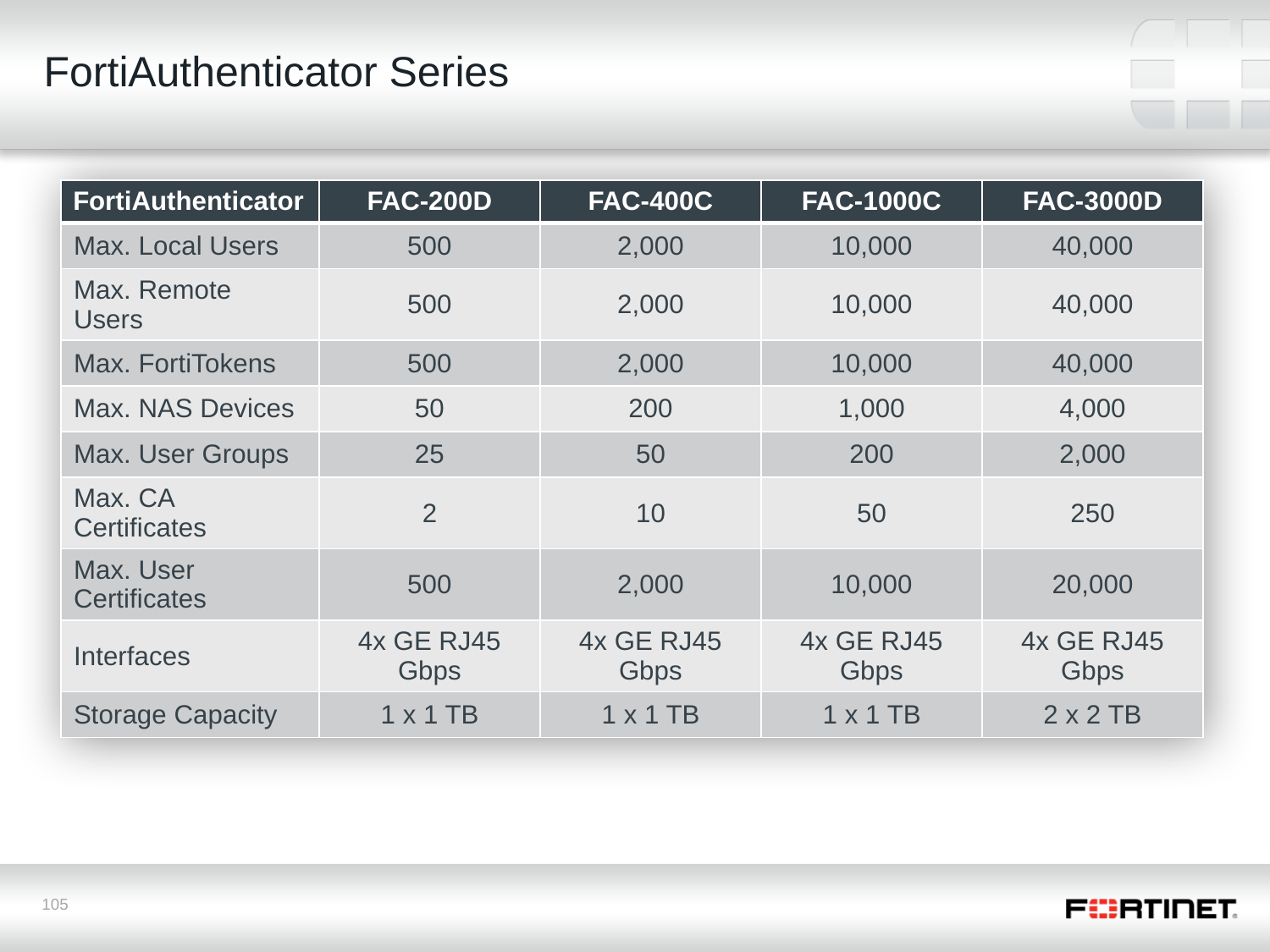

# FortiAuthenticator Series
| FortiAuthenticator | FAC-200D | FAC-400C | FAC-1000C | FAC-3000D |
| --- | --- | --- | --- | --- |
| Max. Local Users | 500 | 2,000 | 10,000 | 40,000 |
| Max. Remote Users | 500 | 2,000 | 10,000 | 40,000 |
| Max. FortiTokens | 500 | 2,000 | 10,000 | 40,000 |
| Max. NAS Devices | 50 | 200 | 1,000 | 4,000 |
| Max. User Groups | 25 | 50 | 200 | 2,000 |
| Max. CA Certificates | 2 | 10 | 50 | 250 |
| Max. User Certificates | 500 | 2,000 | 10,000 | 20,000 |
| Interfaces | 4x GE RJ45 Gbps | 4x GE RJ45 Gbps | 4x GE RJ45 Gbps | 4x GE RJ45 Gbps |
| Storage Capacity | 1 x 1 TB | 1 x 1 TB | 1 x 1 TB | 2 x 2 TB |